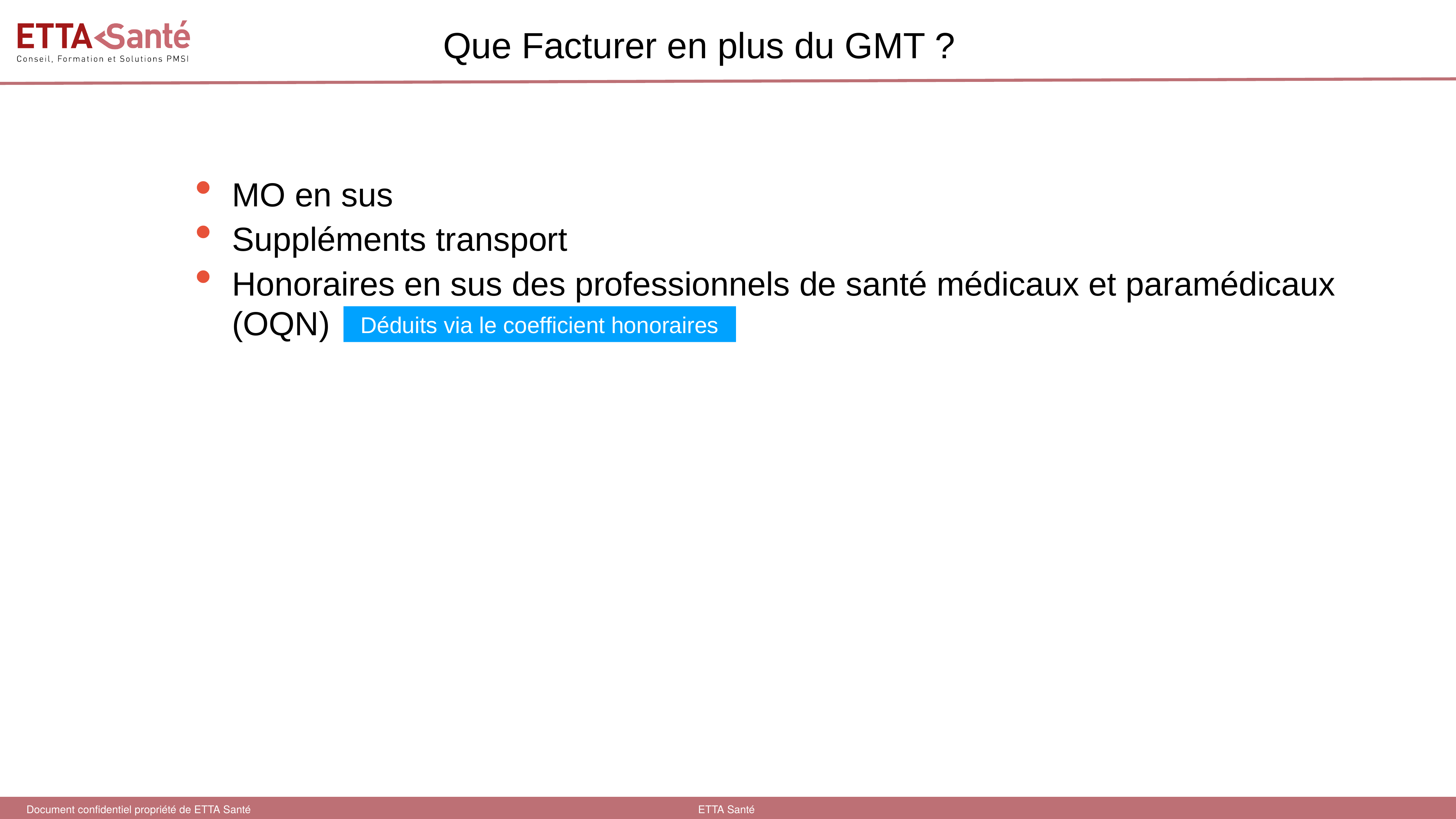

# Que Facturer en plus du GMT ?

MO en sus
Suppléments transport
Honoraires en sus des professionnels de santé médicaux et paramédicaux (OQN)
Déduits via le coefficient honoraires